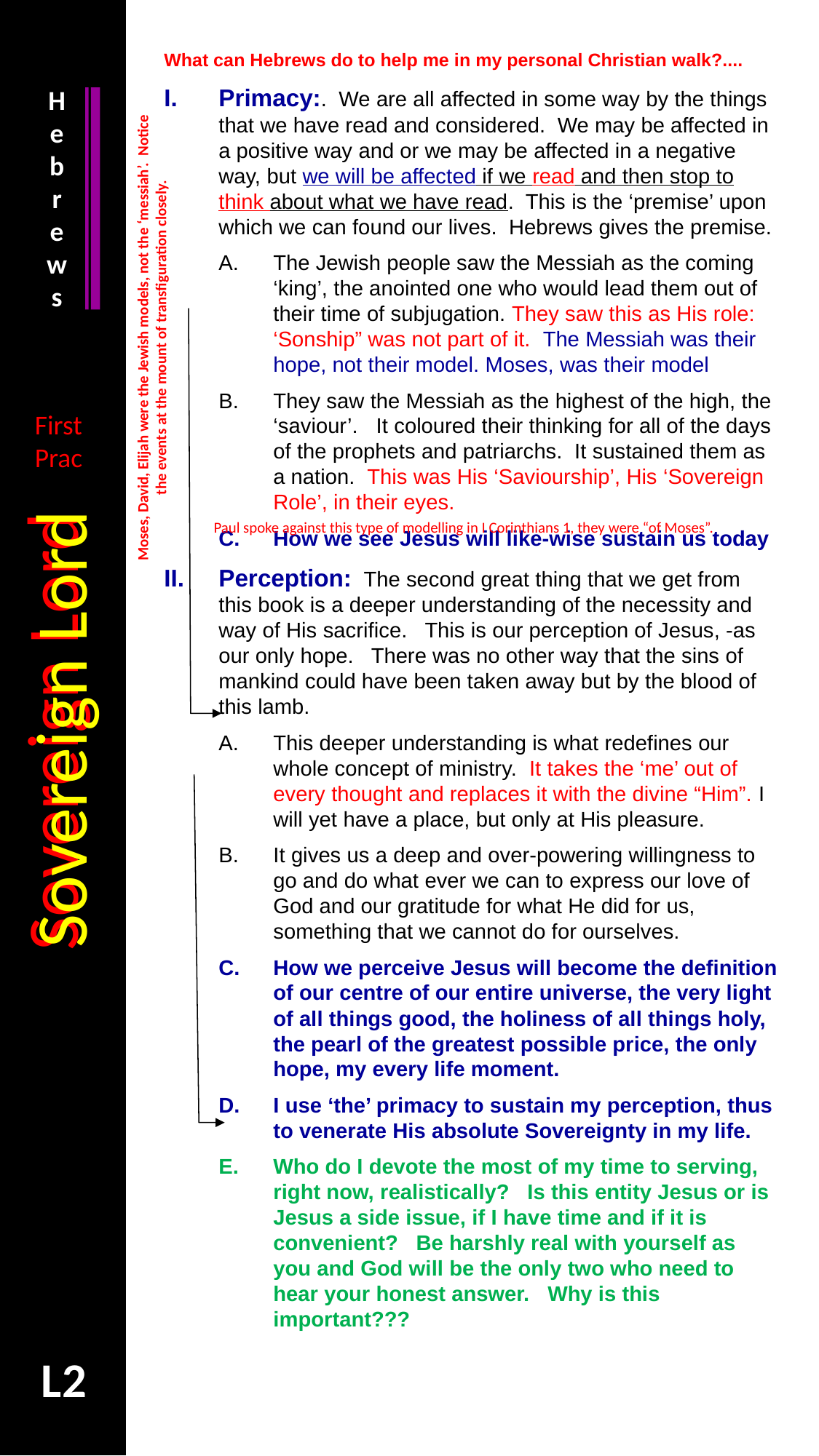

What can Hebrews do to help me in my personal Christian walk?....
Primacy:.  We are all affected in some way by the things that we have read and considered.  We may be affected in a positive way and or we may be affected in a negative way, but we will be affected if we read and then stop to think about what we have read.  This is the ‘premise’ upon which we can found our lives.  Hebrews gives the premise.
The Jewish people saw the Messiah as the coming ‘king’, the anointed one who would lead them out of their time of subjugation. They saw this as His role: ‘Sonship” was not part of it.  The Messiah was their hope, not their model. Moses, was their model
They saw the Messiah as the highest of the high, the ‘saviour’.   It coloured their thinking for all of the days of the prophets and patriarchs.  It sustained them as a nation.  This was His ‘Saviourship’, His ‘Sovereign Role’, in their eyes.
How we see Jesus will like-wise sustain us today
Perception:  The second great thing that we get from this book is a deeper understanding of the necessity and way of His sacrifice.   This is our perception of Jesus, -as our only hope.   There was no other way that the sins of mankind could have been taken away but by the blood of this lamb.
This deeper understanding is what redefines our whole concept of ministry.  It takes the ‘me’ out of every thought and replaces it with the divine “Him”. I will yet have a place, but only at His pleasure.
It gives us a deep and over-powering willingness to go and do what ever we can to express our love of God and our gratitude for what He did for us, something that we cannot do for ourselves.
How we perceive Jesus will become the definition of our centre of our entire universe, the very light of all things good, the holiness of all things holy, the pearl of the greatest possible price, the only hope, my every life moment.
I use ‘the’ primacy to sustain my perception, thus to venerate His absolute Sovereignty in my life.
Who do I devote the most of my time to serving, right now, realistically?   Is this entity Jesus or is Jesus a side issue, if I have time and if it is convenient?   Be harshly real with yourself as you and God will be the only two who need to hear your honest answer.   Why is this important???

Hebrews

Moses, David, Elijah were the Jewish models, not the ‘messiah’.  Notice the events at the mount of transfiguration closely.
First Prac
Sovereign Lord
Sovereign Lord
Paul spoke against this type of modelling in I Corinthians 1, they were “of Moses”.

L2